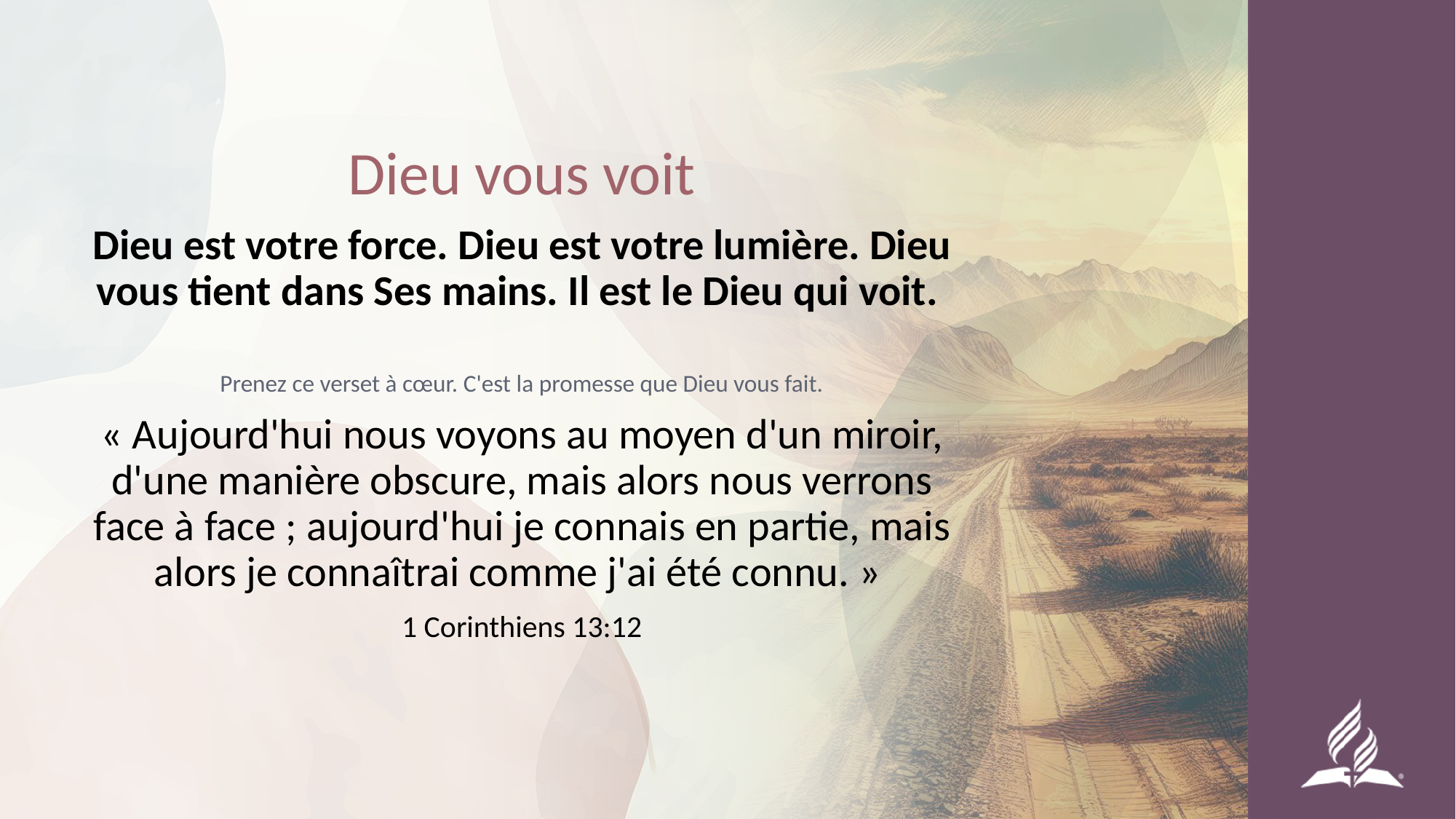

Dieu vous voit
Dieu est votre force. Dieu est votre lumière. Dieu vous tient dans Ses mains. Il est le Dieu qui voit.

Prenez ce verset à cœur. C'est la promesse que Dieu vous fait.
« Aujourd'hui nous voyons au moyen d'un miroir, d'une manière obscure, mais alors nous verrons face à face ; aujourd'hui je connais en partie, mais alors je connaîtrai comme j'ai été connu. »
1 Corinthiens 13:12